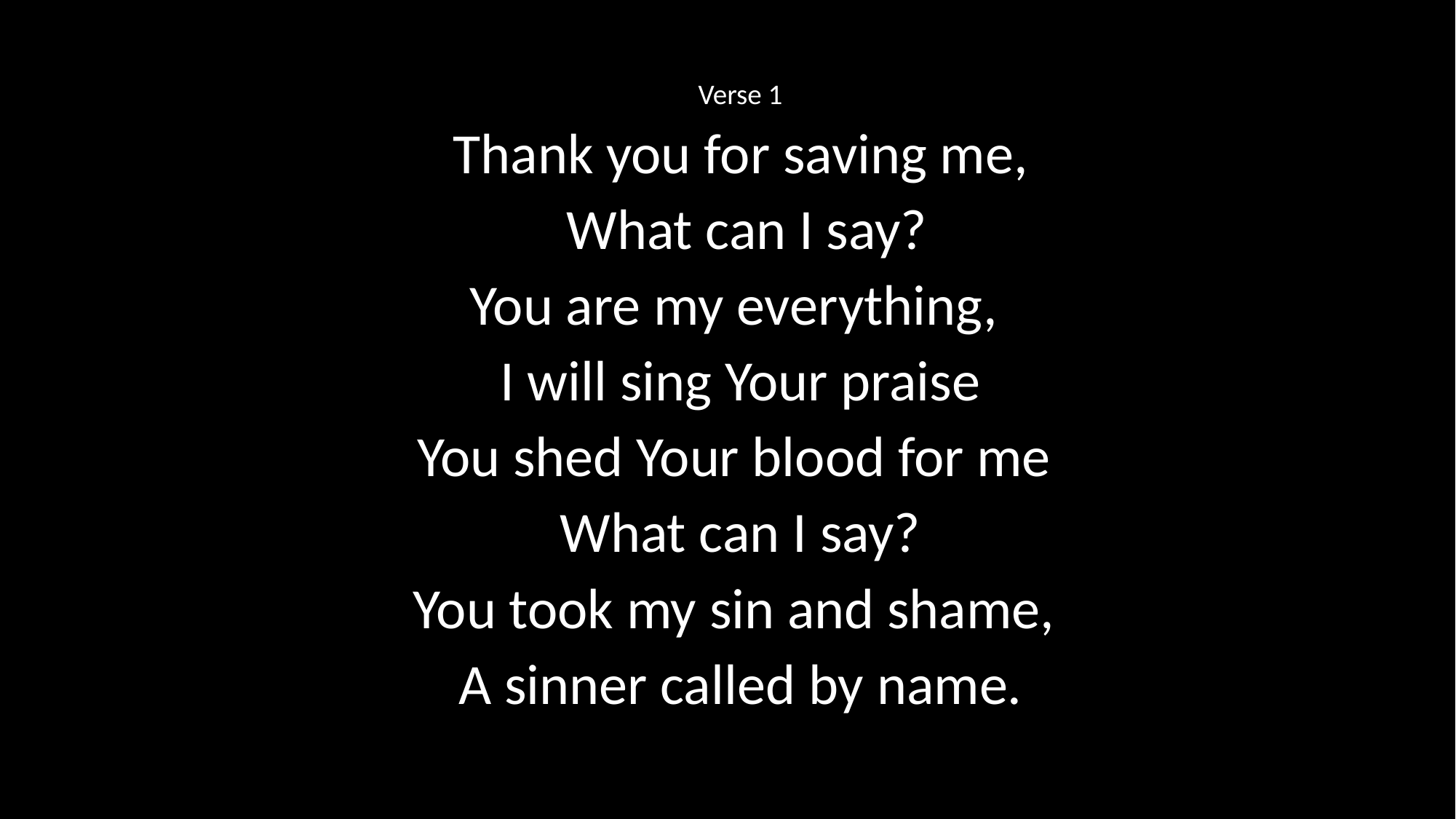

Verse 1
Thank you for saving me,
 What can I say?
You are my everything,
I will sing Your praise
You shed Your blood for me
What can I say?
You took my sin and shame,
A sinner called by name.